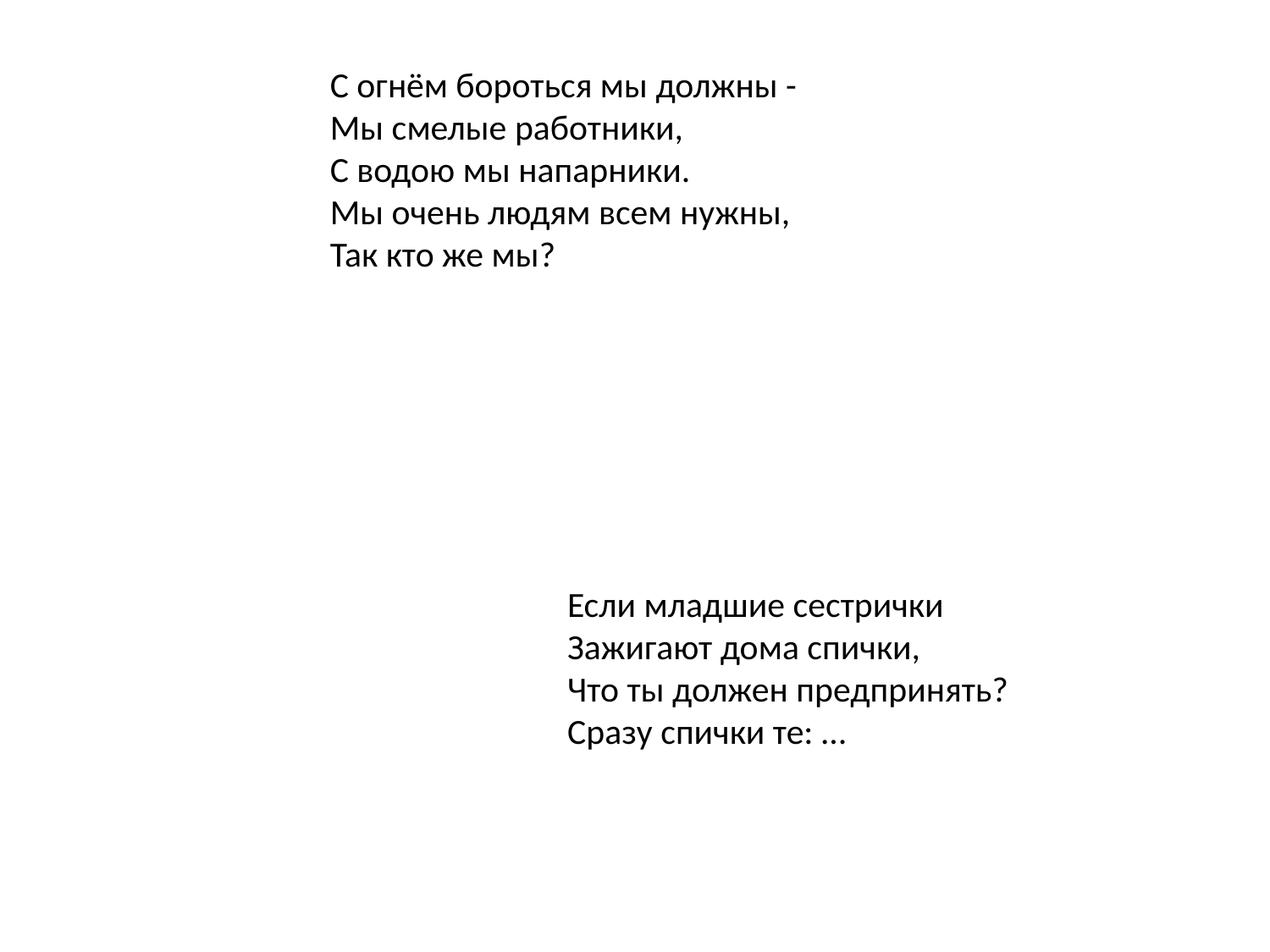

С огнём бороться мы должны - 
Мы смелые работники,
С водою мы напарники.
Мы очень людям всем нужны,
Так кто же мы?
Если младшие сестрички
Зажигают дома спички,
Что ты должен предпринять?
Сразу спички те: …